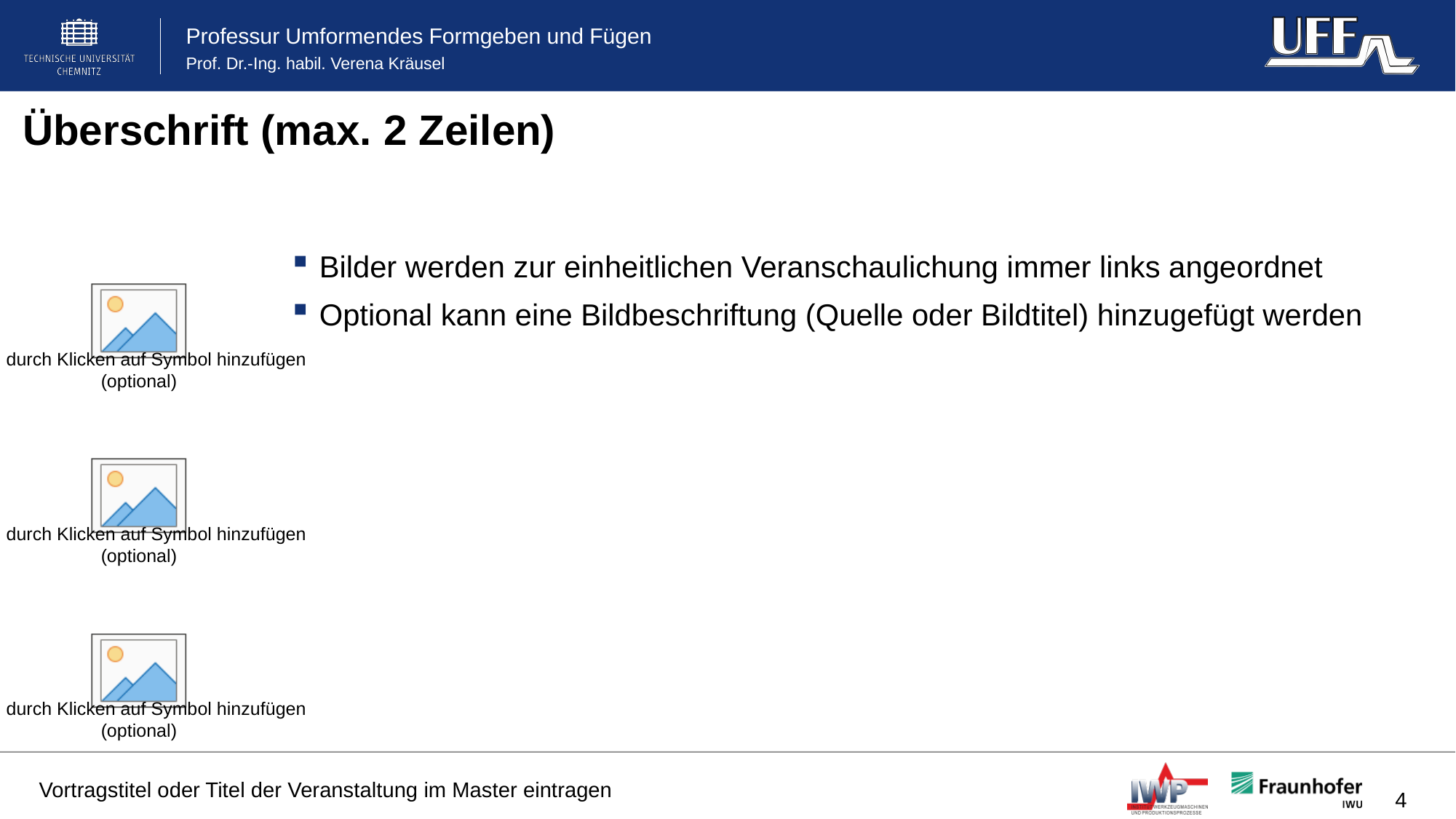

Überschrift (max. 2 Zeilen)
Bilder werden zur einheitlichen Veranschaulichung immer links angeordnet
Optional kann eine Bildbeschriftung (Quelle oder Bildtitel) hinzugefügt werden